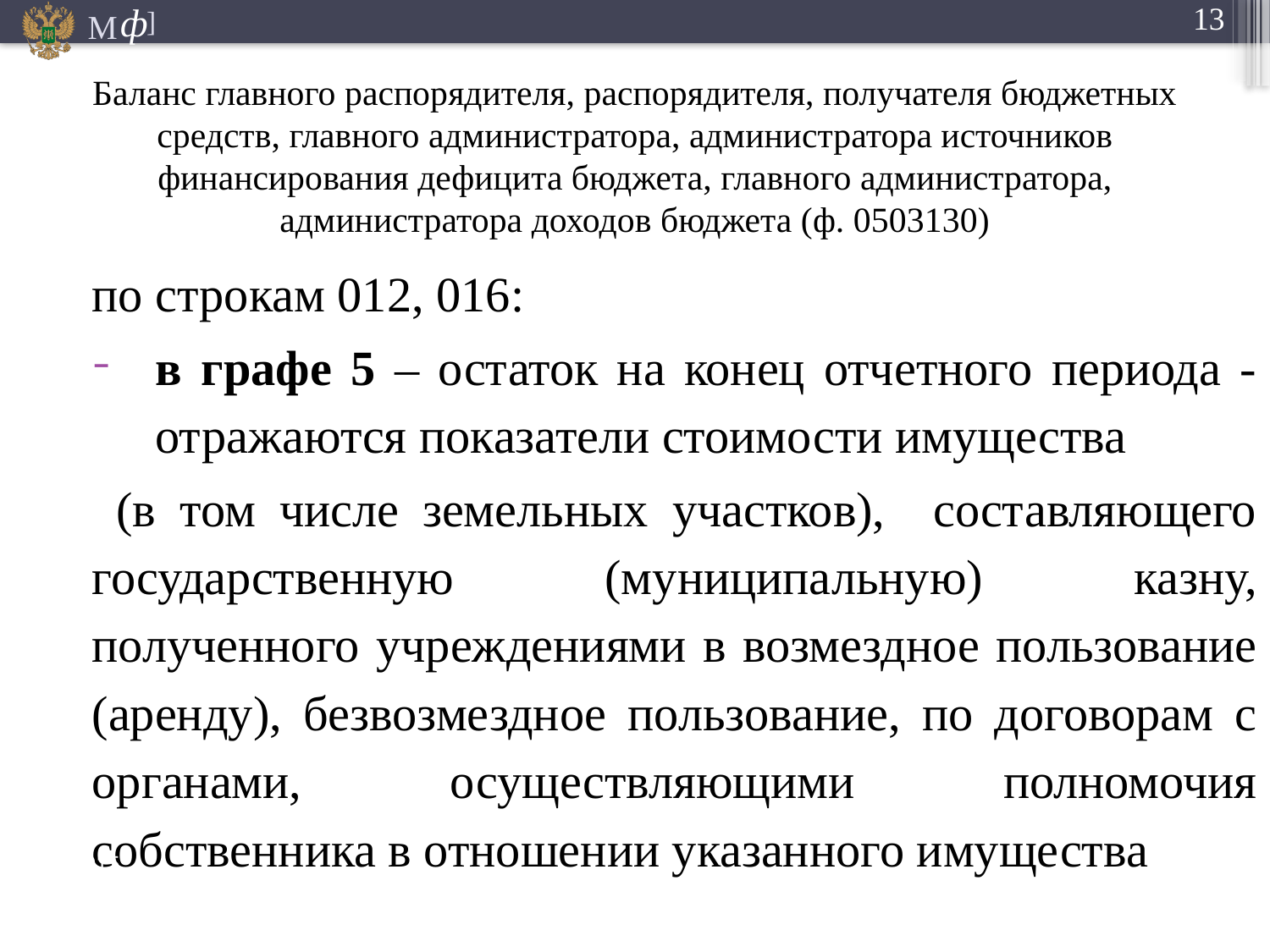

# Баланс главного распорядителя, распорядителя, получателя бюджетных средств, главного администратора, администратора источников финансирования дефицита бюджета, главного администратора, администратора доходов бюджета (ф. 0503130)
по строкам 012, 016:
в графе 5 – остаток на конец отчетного периода - отражаются показатели стоимости имущества
 (в том числе земельных участков),  составляющего государственную (муниципальную) казну, полученного учреждениями в возмездное пользование (аренду), безвозмездное пользование, по договорам с органами, осуществляющими полномочия собственника в отношении указанного имущества
05.02.2015